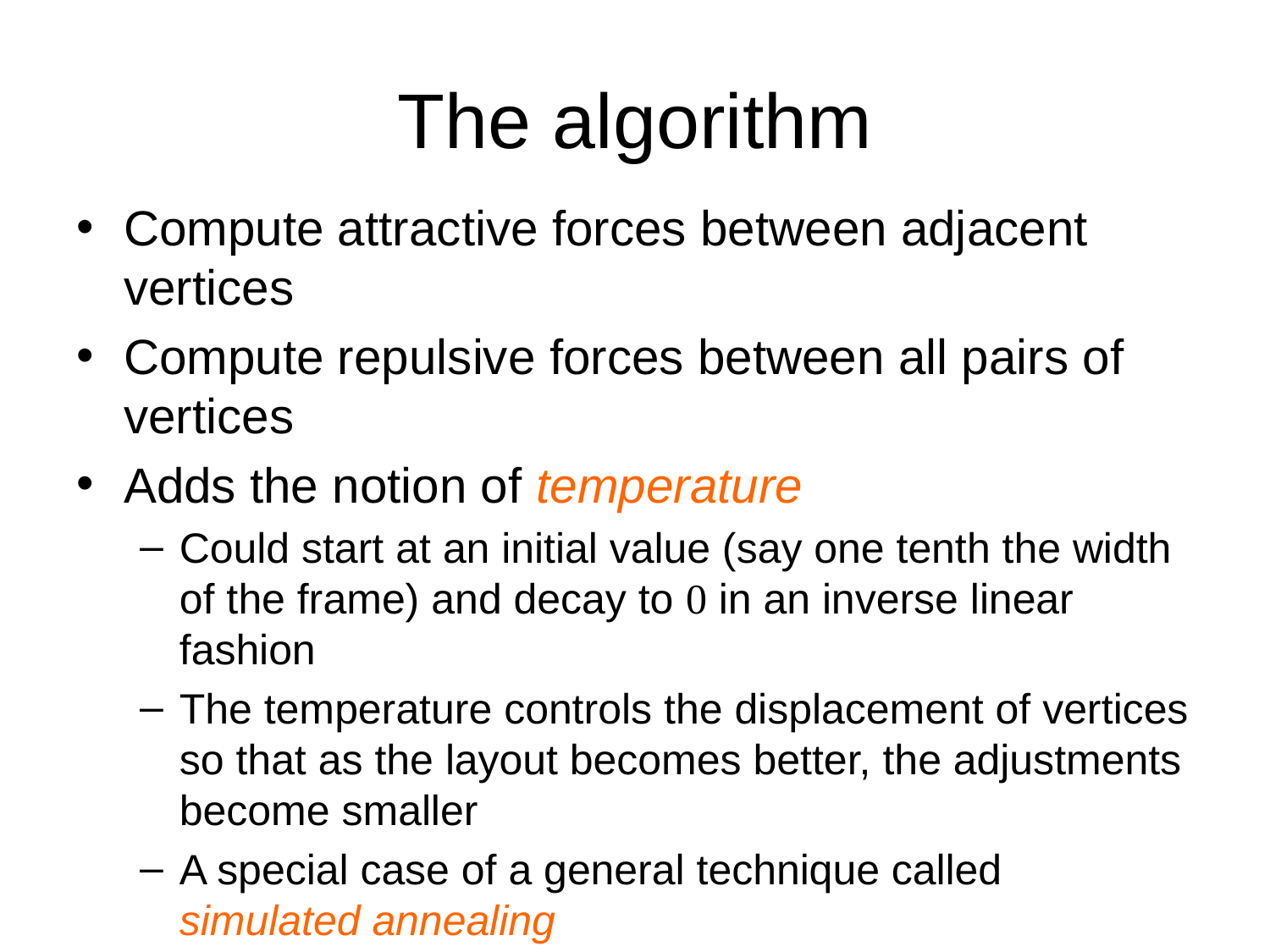

# The algorithm
Compute attractive forces between adjacent vertices
Compute repulsive forces between all pairs of vertices
Adds the notion of temperature
Could start at an initial value (say one tenth the width of the frame) and decay to 0 in an inverse linear fashion
The temperature controls the displacement of vertices so that as the layout becomes better, the adjustments become smaller
A special case of a general technique called simulated annealing